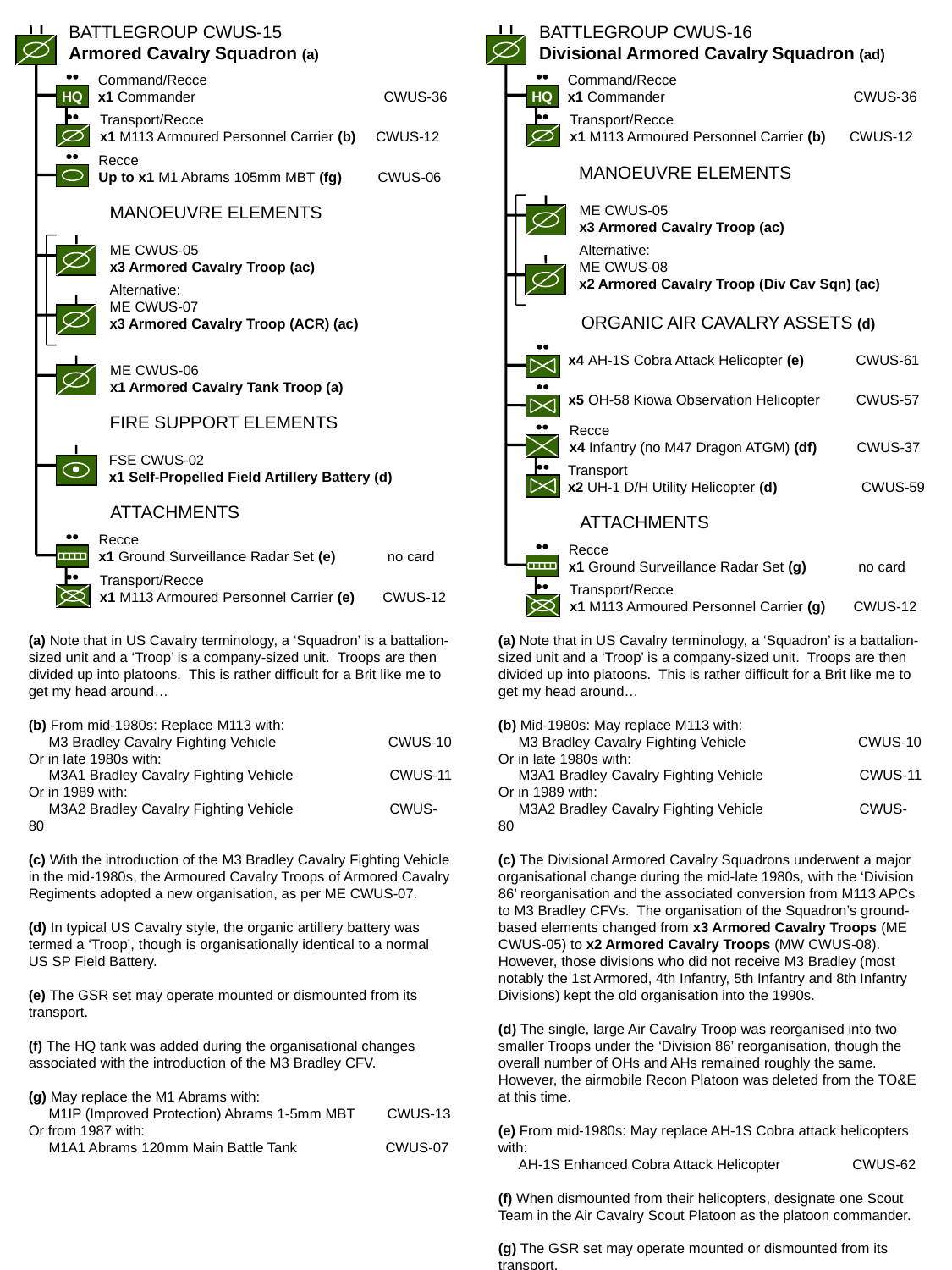

BATTLEGROUP CWUS-15
Armored Cavalry Squadron (a)
BATTLEGROUP CWUS-16
Divisional Armored Cavalry Squadron (ad)

Command/Recce
x1 Commander                                               CWUS-36

Command/Recce
x1 Commander                                               CWUS-36

HQ

HQ

Transport/Recce
x1 M113 Armoured Personnel Carrier (b)     CWUS-12

Transport/Recce
x1 M113 Armoured Personnel Carrier (b)      CWUS-12

Recce
Up to x1 M1 Abrams 105mm MBT (fg)         CWUS-06

MANOEUVRE ELEMENTS

ME CWUS-05
x3 Armored Cavalry Troop (ac)
MANOEUVRE ELEMENTS

Alternative:
ME CWUS-08
x2 Armored Cavalry Troop (Div Cav Sqn) (ac)

ME CWUS-05
x3 Armored Cavalry Troop (ac)

Alternative:
ME CWUS-07
x3 Armored Cavalry Troop (ACR) (ac)

ORGANIC AIR CAVALRY ASSETS (d)

x4 AH-1S Cobra Attack Helicopter (e)             CWUS-61

ME CWUS-06
x1 Armored Cavalry Tank Troop (a)

x5 OH-58 Kiowa Observation Helicopter         CWUS-57

FIRE SUPPORT ELEMENTS

Recce
x4 Infantry (no M47 Dragon ATGM) (df)          CWUS-37

FSE CWUS-02
x1 Self-Propelled Field Artillery Battery (d)

Transport
x2 UH-1 D/H Utility Helicopter (d)                     CWUS-59

ATTACHMENTS
ATTACHMENTS
Recce
x1 Ground Surveillance Radar Set (e)             no card
Recce
x1 Ground Surveillance Radar Set (g)             no card

Transport/Recce
x1 M113 Armoured Personnel Carrier (e)       CWUS-12

Transport/Recce
x1 M113 Armoured Personnel Carrier (g)       CWUS-12

(a) Note that in US Cavalry terminology, a ‘Squadron’ is a battalion-sized unit and a ‘Troop’ is a company-sized unit.  Troops are then divided up into platoons.  This is rather difficult for a Brit like me to get my head around…

(b) From mid-1980s: Replace M113 with:
     M3 Bradley Cavalry Fighting Vehicle                            CWUS-10
Or in late 1980s with:
     M3A1 Bradley Cavalry Fighting Vehicle                        CWUS-11
Or in 1989 with:
     M3A2 Bradley Cavalry Fighting Vehicle                        CWUS-80

(c) With the introduction of the M3 Bradley Cavalry Fighting Vehicle in the mid-1980s, the Armoured Cavalry Troops of Armored Cavalry Regiments adopted a new organisation, as per ME CWUS-07.

(d) In typical US Cavalry style, the organic artillery battery was termed a ‘Troop’, though is organisationally identical to a normal US SP Field Battery.

(e) The GSR set may operate mounted or dismounted from its transport.

(f) The HQ tank was added during the organisational changes associated with the introduction of the M3 Bradley CFV.

(g) May replace the M1 Abrams with:
     M1IP (Improved Protection) Abrams 1-5mm MBT        CWUS-13
Or from 1987 with:
     M1A1 Abrams 120mm Main Battle Tank                      CWUS-07
(a) Note that in US Cavalry terminology, a ‘Squadron’ is a battalion-sized unit and a ‘Troop’ is a company-sized unit.  Troops are then divided up into platoons.  This is rather difficult for a Brit like me to get my head around…

(b) Mid-1980s: May replace M113 with:
     M3 Bradley Cavalry Fighting Vehicle                            CWUS-10
Or in late 1980s with:
     M3A1 Bradley Cavalry Fighting Vehicle                        CWUS-11
Or in 1989 with:
     M3A2 Bradley Cavalry Fighting Vehicle                        CWUS-80

(c) The Divisional Armored Cavalry Squadrons underwent a major organisational change during the mid-late 1980s, with the ‘Division 86’ reorganisation and the associated conversion from M113 APCs to M3 Bradley CFVs.  The organisation of the Squadron’s ground-based elements changed from x3 Armored Cavalry Troops (ME CWUS-05) to x2 Armored Cavalry Troops (MW CWUS-08).  However, those divisions who did not receive M3 Bradley (most notably the 1st Armored, 4th Infantry, 5th Infantry and 8th Infantry Divisions) kept the old organisation into the 1990s.

(d) The single, large Air Cavalry Troop was reorganised into two smaller Troops under the ‘Division 86’ reorganisation, though the overall number of OHs and AHs remained roughly the same.  However, the airmobile Recon Platoon was deleted from the TO&E at this time.

(e) From mid-1980s: May replace AH-1S Cobra attack helicopters with:
     AH-1S Enhanced Cobra Attack Helicopter                  CWUS-62

(f) When dismounted from their helicopters, designate one Scout Team in the Air Cavalry Scout Platoon as the platoon commander.

(g) The GSR set may operate mounted or dismounted from its transport.